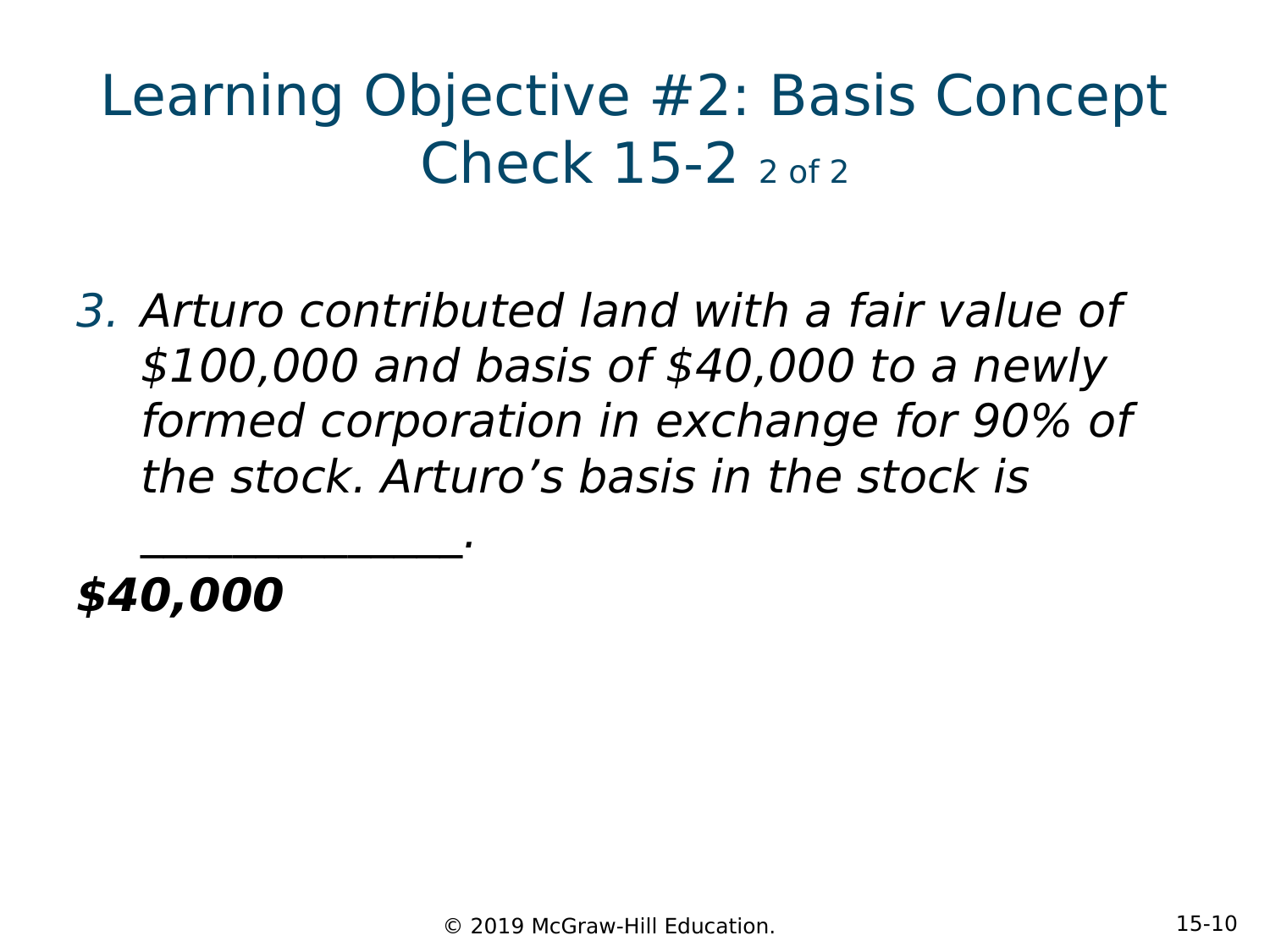

# Learning Objective #2: Basis Concept Check 15-2 2 of 2
Arturo contributed land with a fair value of $100,000 and basis of $40,000 to a newly formed corporation in exchange for 90% of the stock. Arturo’s basis in the stock is ______________.
$40,000